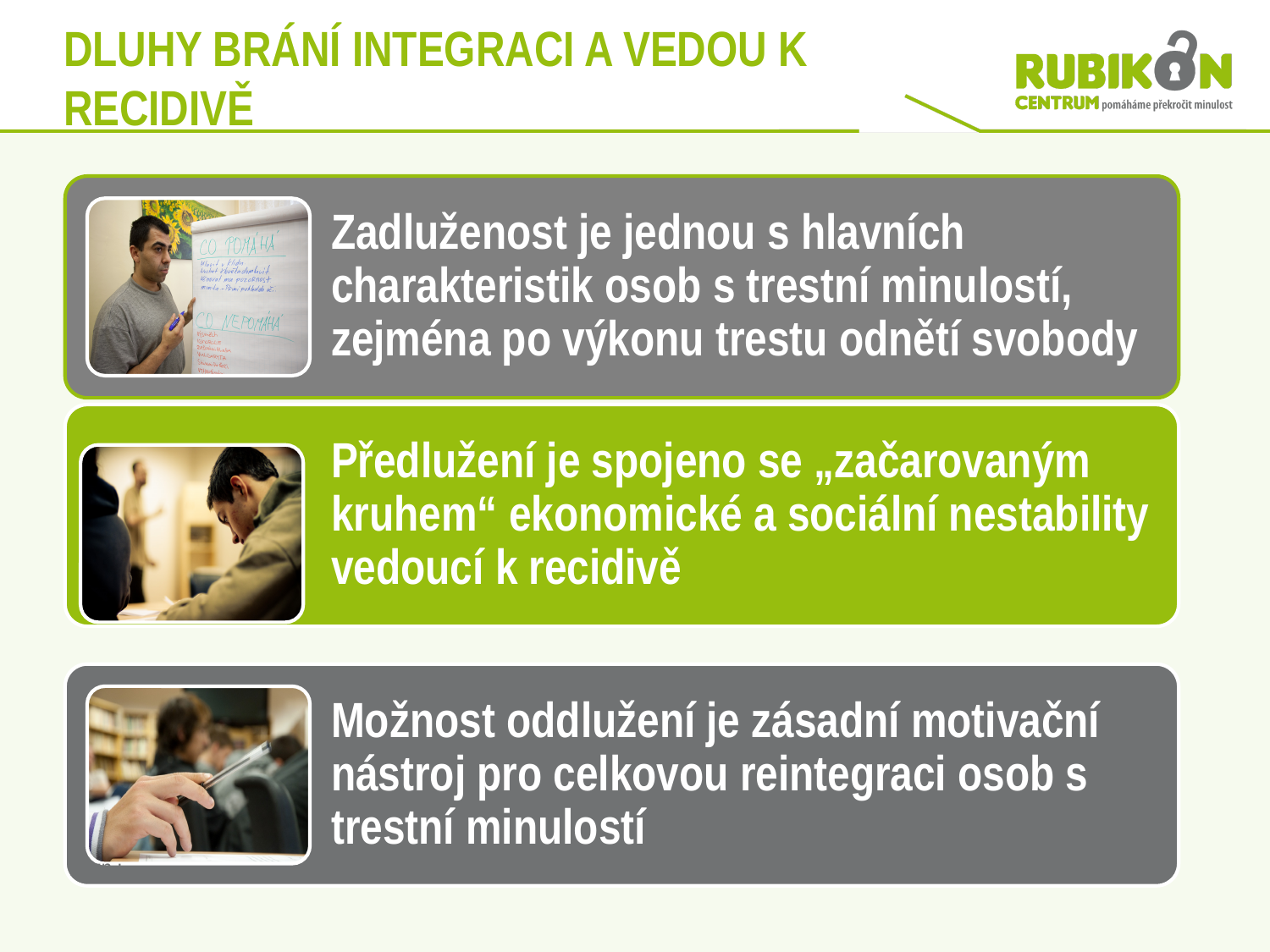

DLUHY BRÁNÍ INTEGRACI A VEDOU K RECIDIVĚ
Zadluženost je jednou s hlavních charakteristik osob s trestní minulostí, zejména po výkonu trestu odnětí svobody

Předlužení je spojeno se „začarovaným kruhem“ ekonomické a sociální nestability vedoucí k recidivě

Možnost oddlužení je zásadní motivační nástroj pro celkovou reintegraci osob s trestní minulostí

Pozn.: